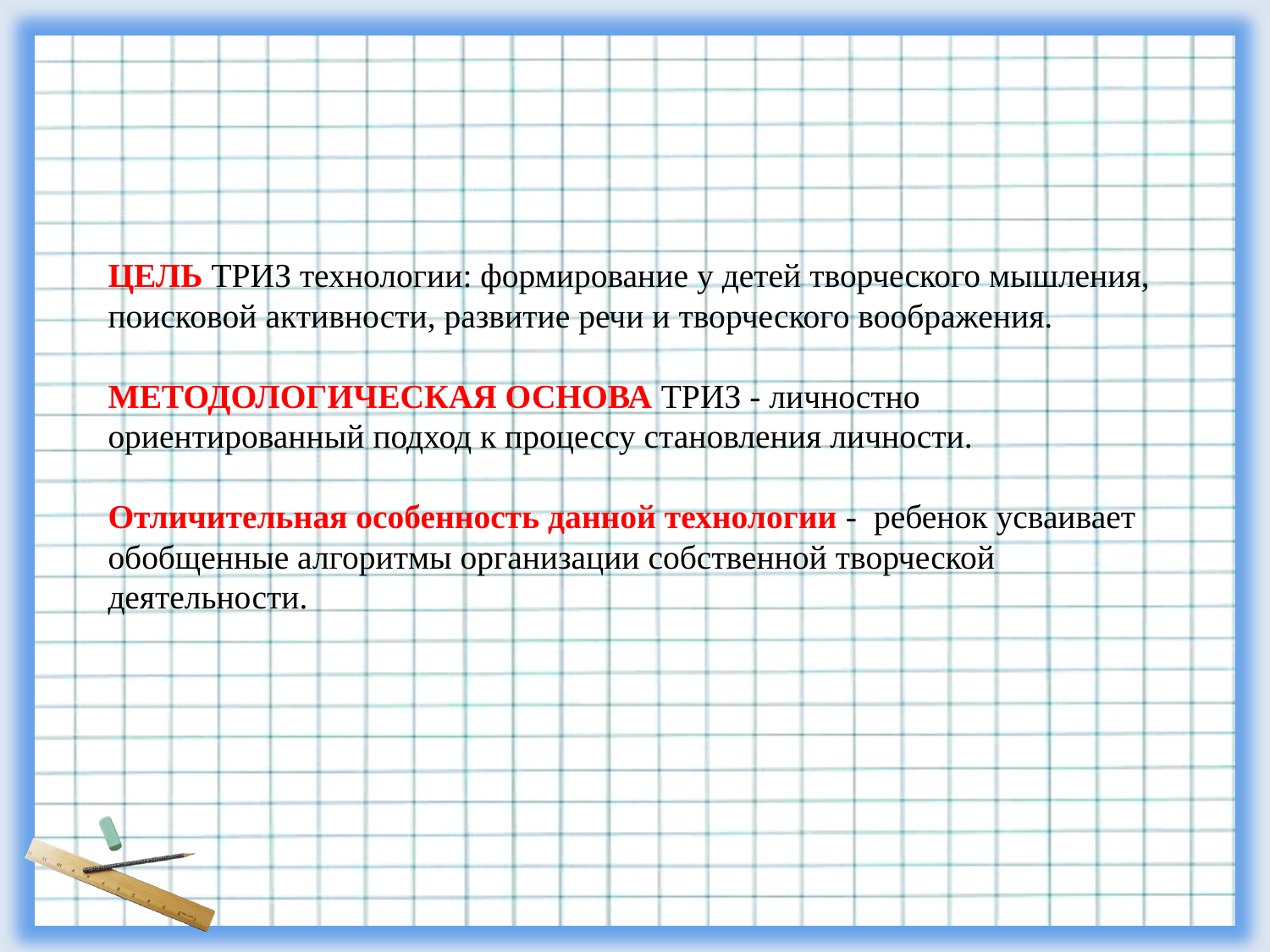

# ЦЕЛЬ ТРИЗ технологии: формирование у детей творческого мышления, поисковой активности, развитие речи и творческого воображения. МЕТОДОЛОГИЧЕСКАЯ ОСНОВА ТРИЗ - личностно  ориентированный подход к процессу становления личности. Отличительная особенность данной технологии -  ребенок усваивает обобщенные алгоритмы организации собственной творческой деятельности.